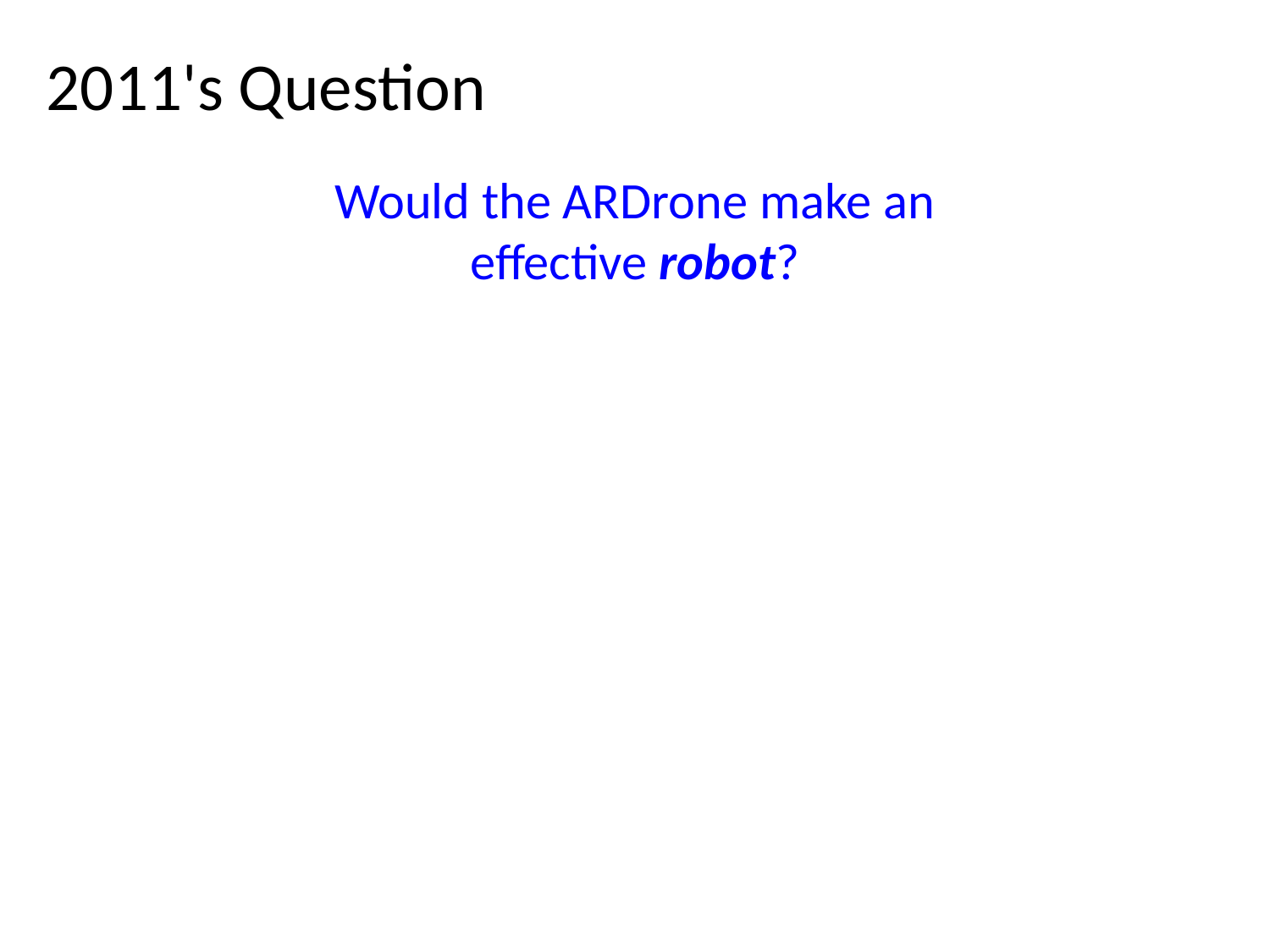

2011's Question
Would the ARDrone make an effective robot?